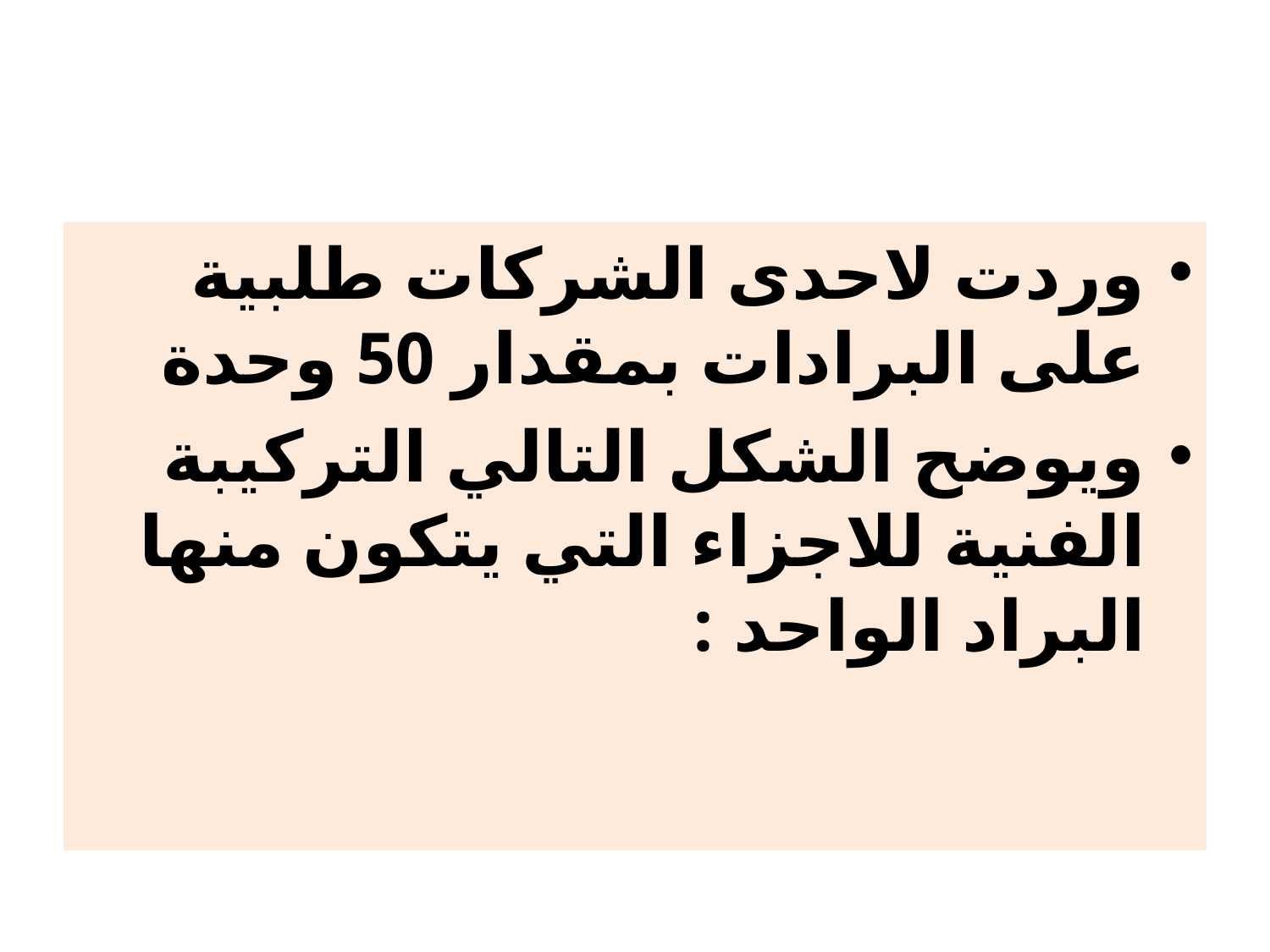

#
وردت لاحدى الشركات طلبية على البرادات بمقدار 50 وحدة
ويوضح الشكل التالي التركيبة الفنية للاجزاء التي يتكون منها البراد الواحد :